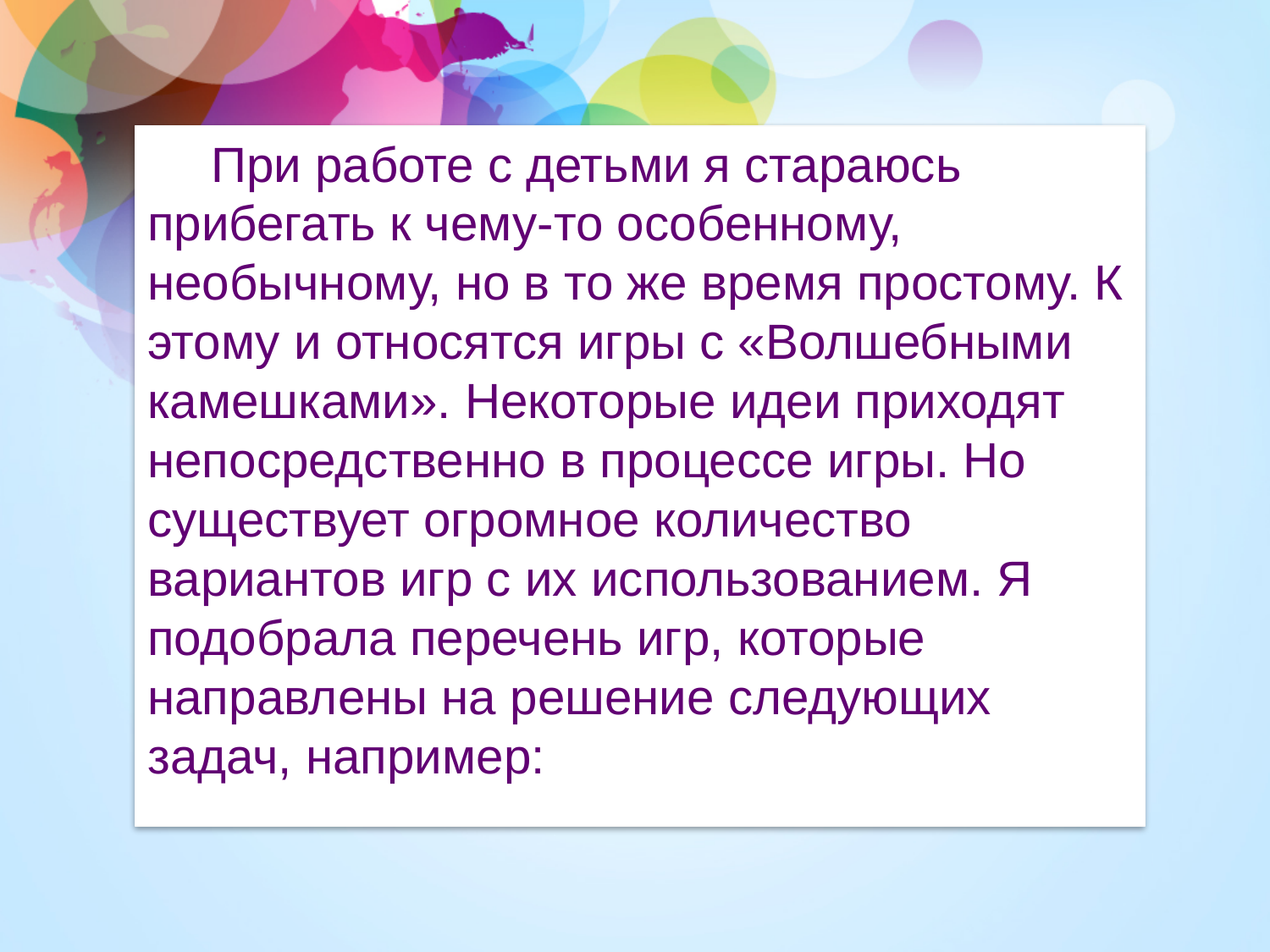

При работе с детьми я стараюсь прибегать к чему-то особенному, необычному, но в то же время простому. К этому и относятся игры с «Волшебными камешками». Некоторые идеи приходят непосредственно в процессе игры. Но существует огромное количество вариантов игр с их использованием. Я подобрала перечень игр, которые направлены на решение следующих задач, например: